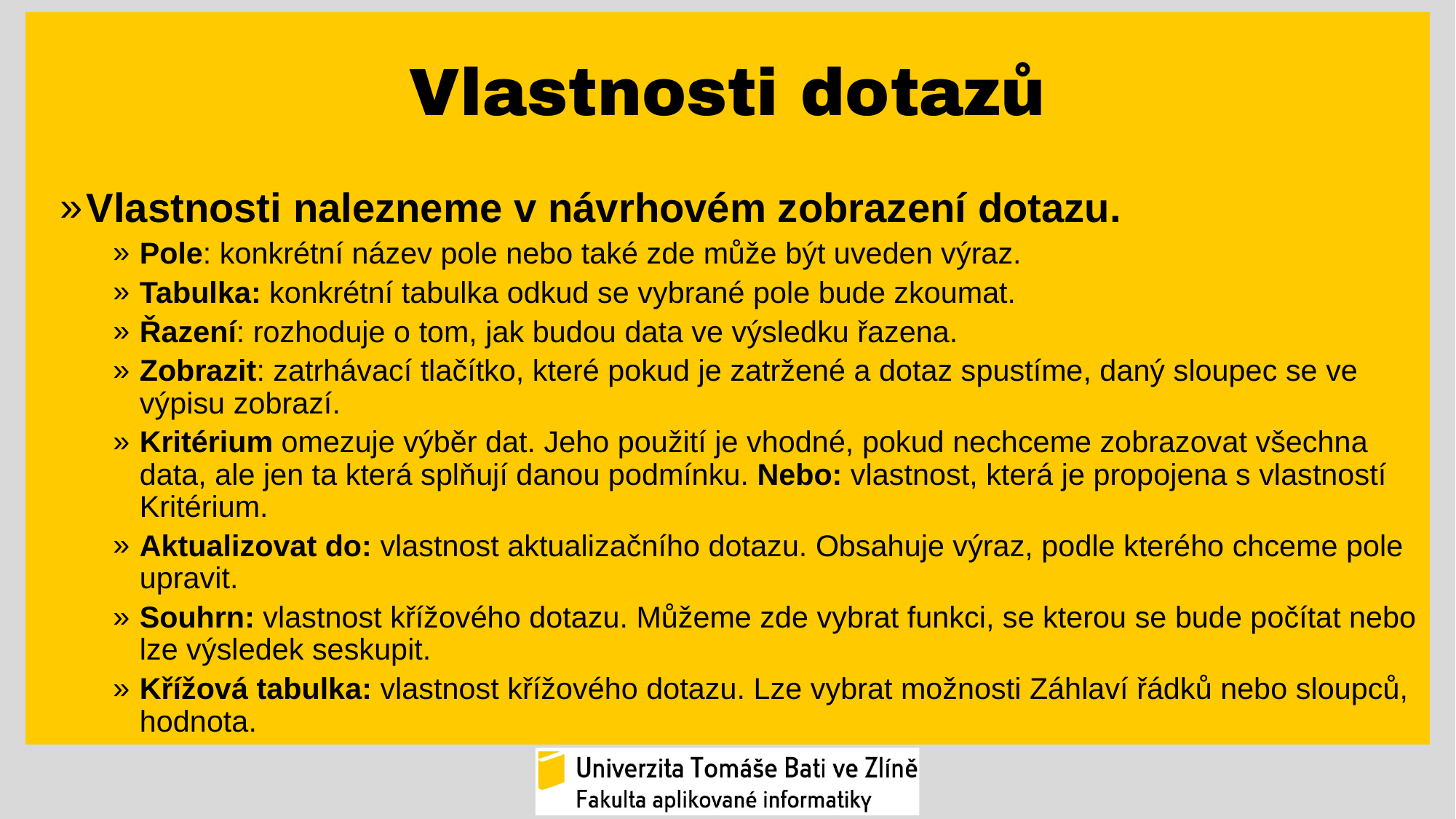

# Vlastnosti dotazů
Vlastnosti nalezneme v návrhovém zobrazení dotazu.
Pole: konkrétní název pole nebo také zde může být uveden výraz.
Tabulka: konkrétní tabulka odkud se vybrané pole bude zkoumat.
Řazení: rozhoduje o tom, jak budou data ve výsledku řazena.
Zobrazit: zatrhávací tlačítko, které pokud je zatržené a dotaz spustíme, daný sloupec se ve výpisu zobrazí.
Kritérium omezuje výběr dat. Jeho použití je vhodné, pokud nechceme zobrazovat všechna data, ale jen ta která splňují danou podmínku. Nebo: vlastnost, která je propojena s vlastností Kritérium.
Aktualizovat do: vlastnost aktualizačního dotazu. Obsahuje výraz, podle kterého chceme pole upravit.
Souhrn: vlastnost křížového dotazu. Můžeme zde vybrat funkci, se kterou se bude počítat nebo lze výsledek seskupit.
Křížová tabulka: vlastnost křížového dotazu. Lze vybrat možnosti Záhlaví řádků nebo sloupců, hodnota.